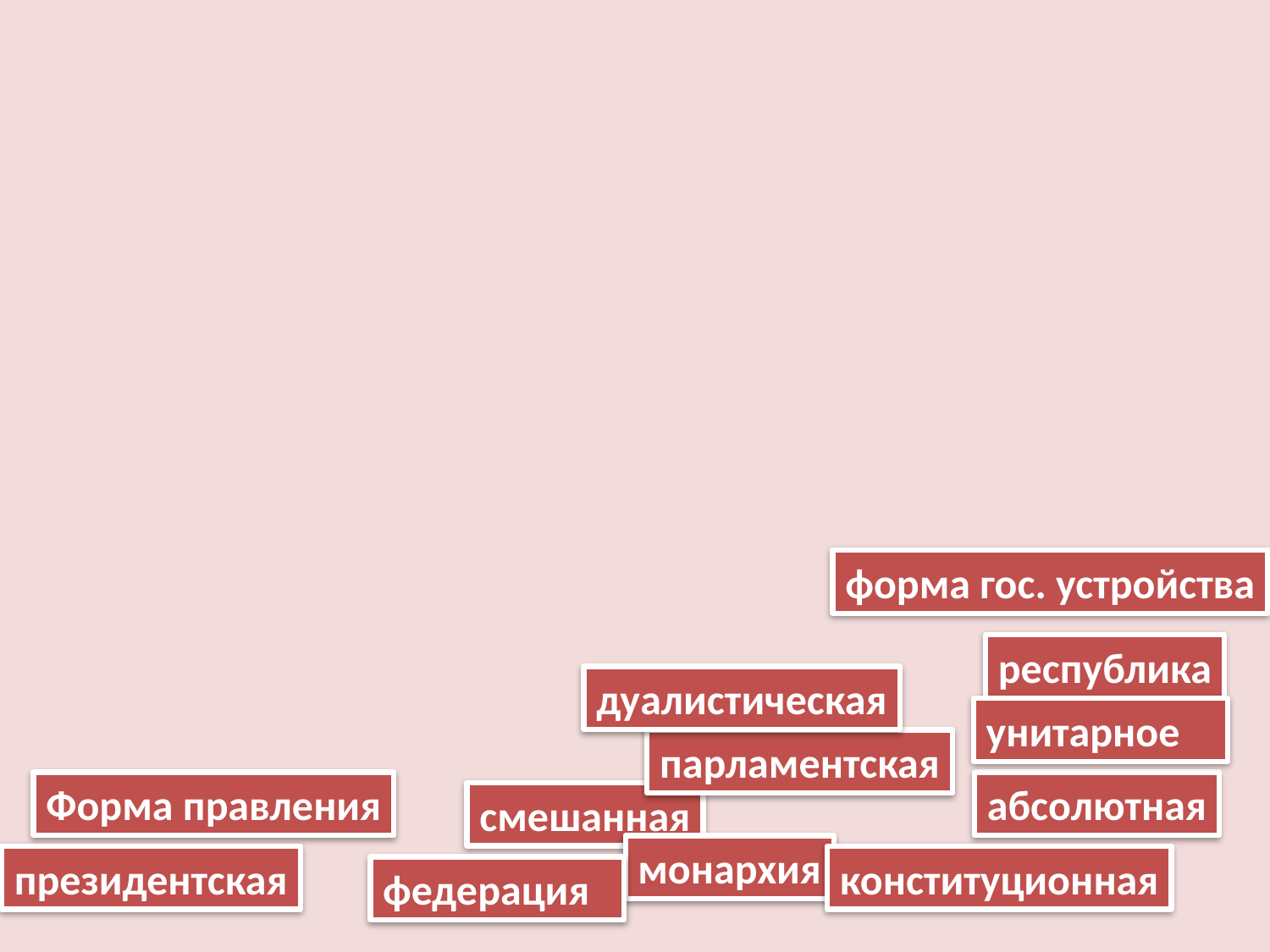

форма гос. устройства
республика
дуалистическая
унитарное
парламентская
Форма правления
абсолютная
смешанная
монархия
президентская
конституционная
федерация